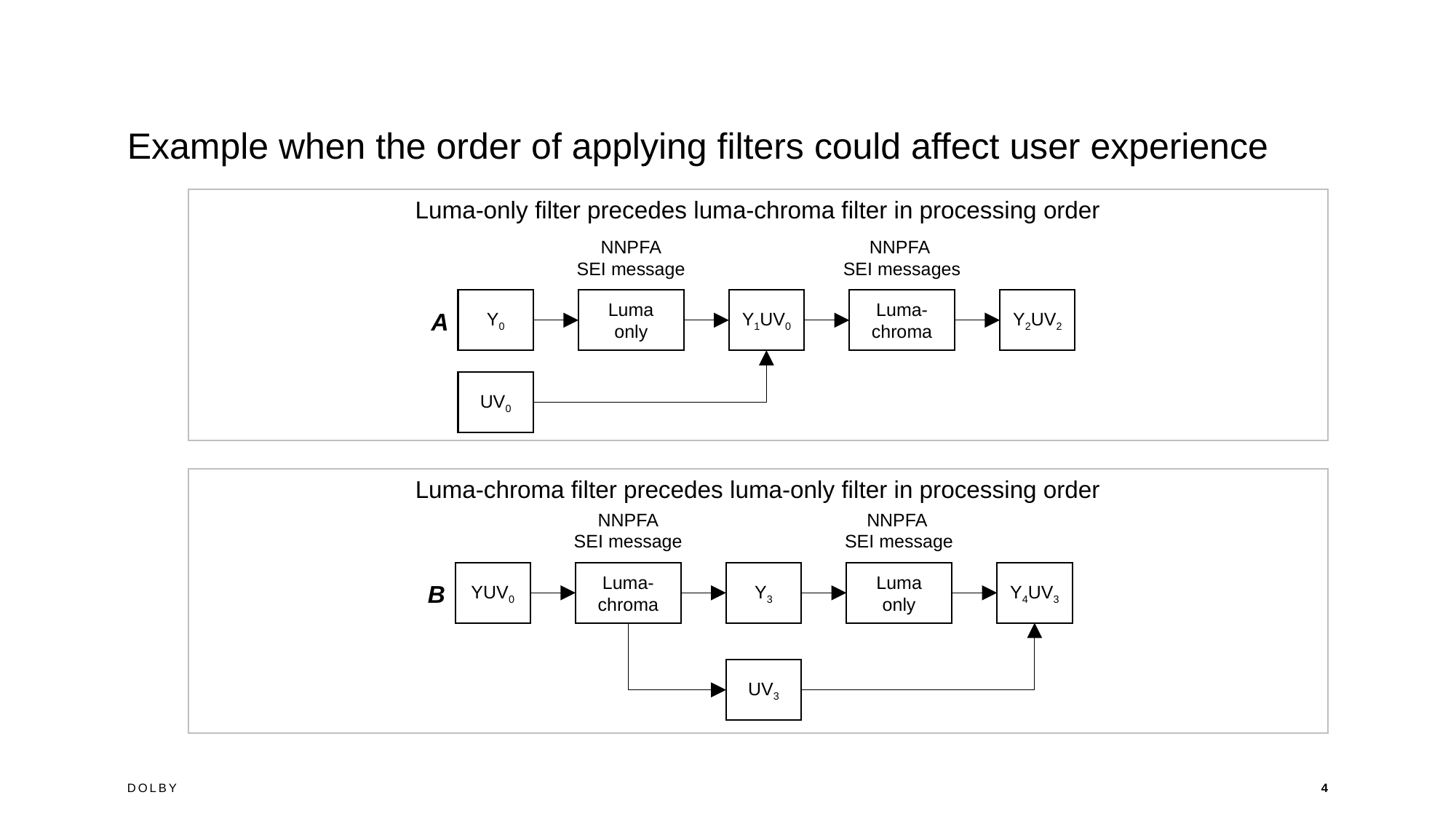

# Example when the order of applying filters could affect user experience
Luma-only filter precedes luma-chroma filter in processing order
NNPFA
SEI message
NNPFA
SEI messages
Y0
Luma only
Y1UV0
Luma-chroma
Y2UV2
A
UV0
Luma-chroma filter precedes luma-only filter in processing order
NNPFA
SEI message
NNPFA
SEI message
YUV0
Luma-chroma
Y3
Luma only
Y4UV3
B
UV3
DOLBY
4